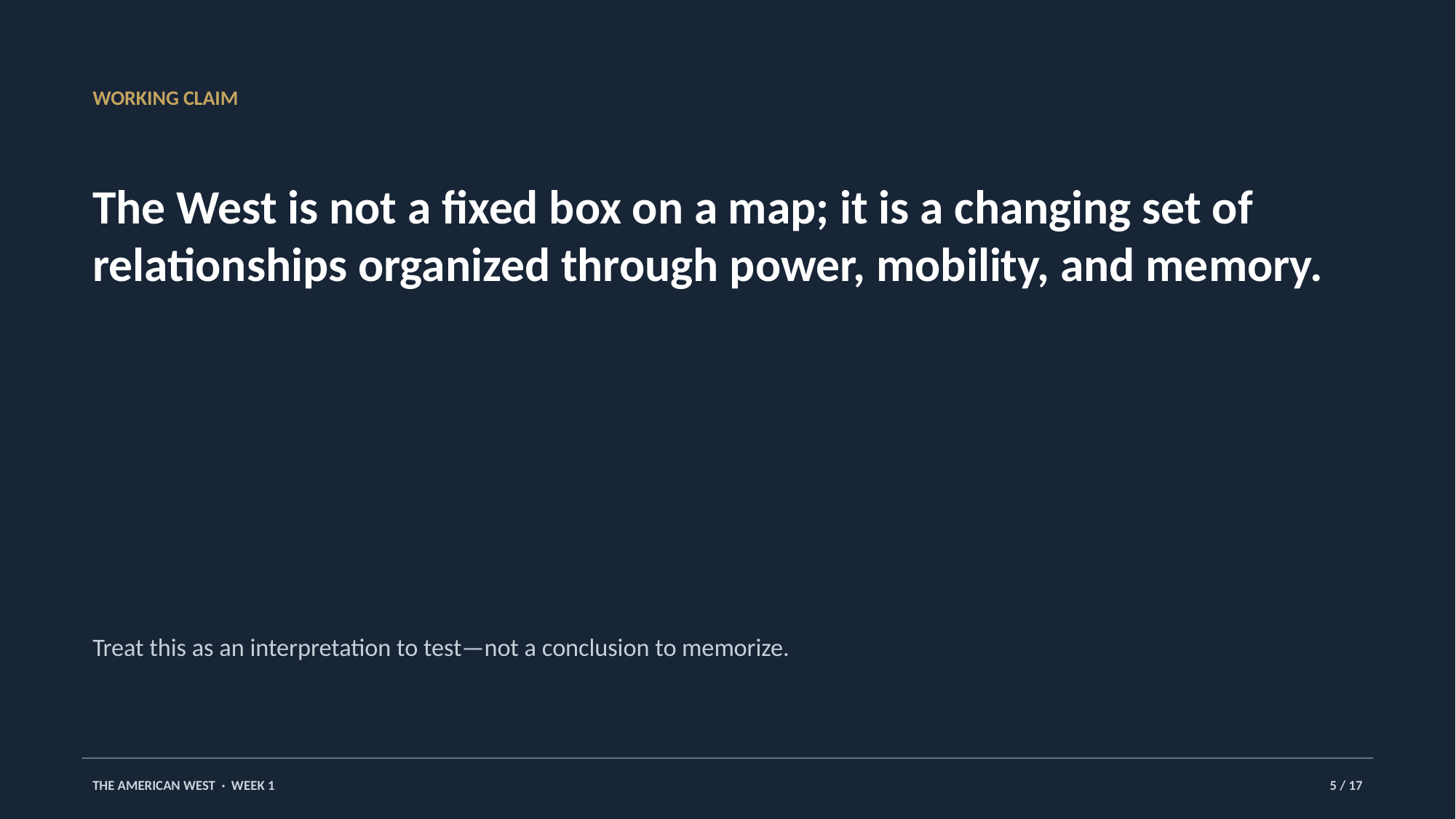

WORKING CLAIM
The West is not a fixed box on a map; it is a changing set of relationships organized through power, mobility, and memory.
Treat this as an interpretation to test—not a conclusion to memorize.

THE AMERICAN WEST  ·  WEEK 1
5 / 17